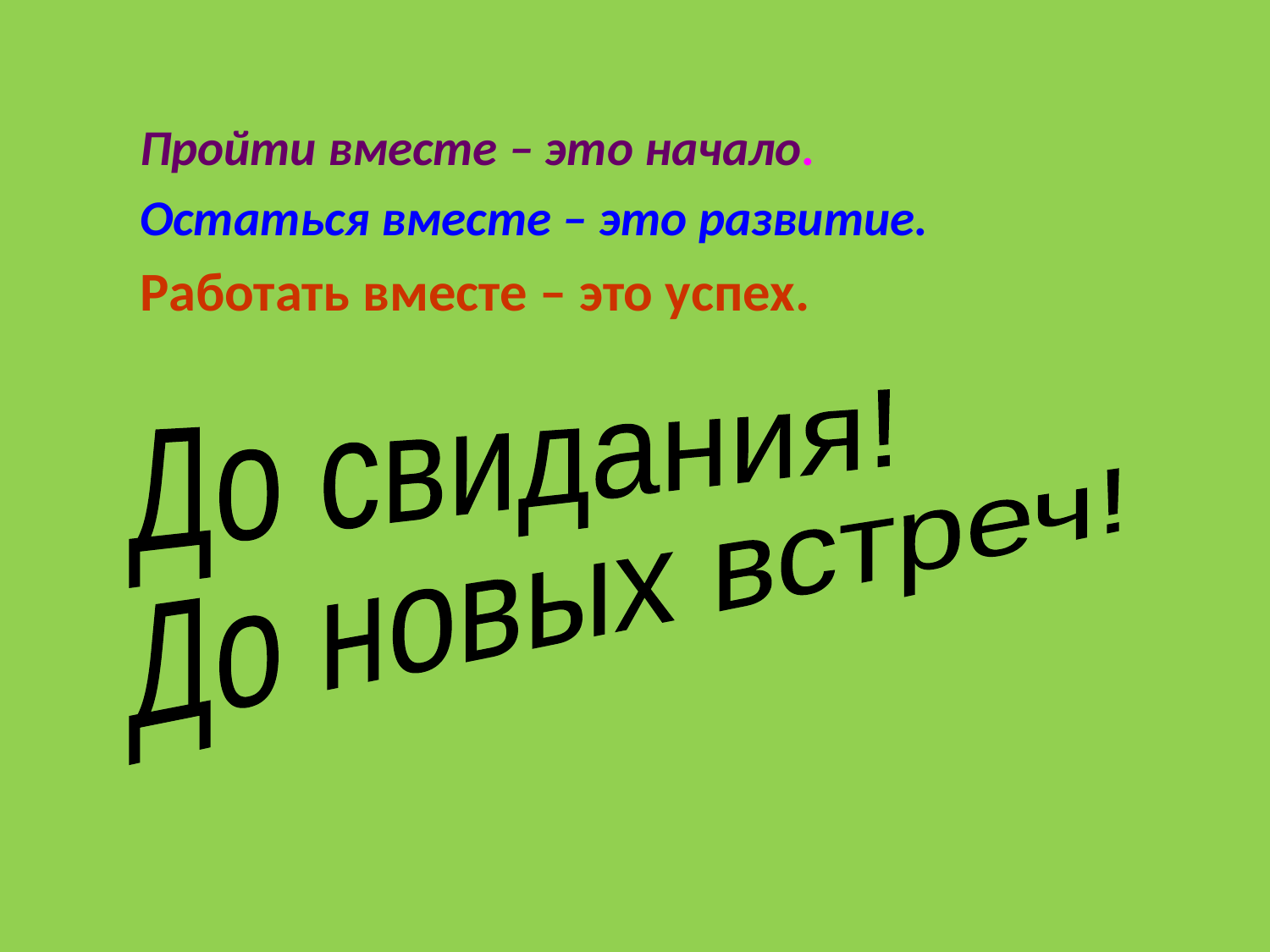

Пройти вместе – это начало.
Остаться вместе – это развитие.
Работать вместе – это успех.

До свидания!
До новых встреч!